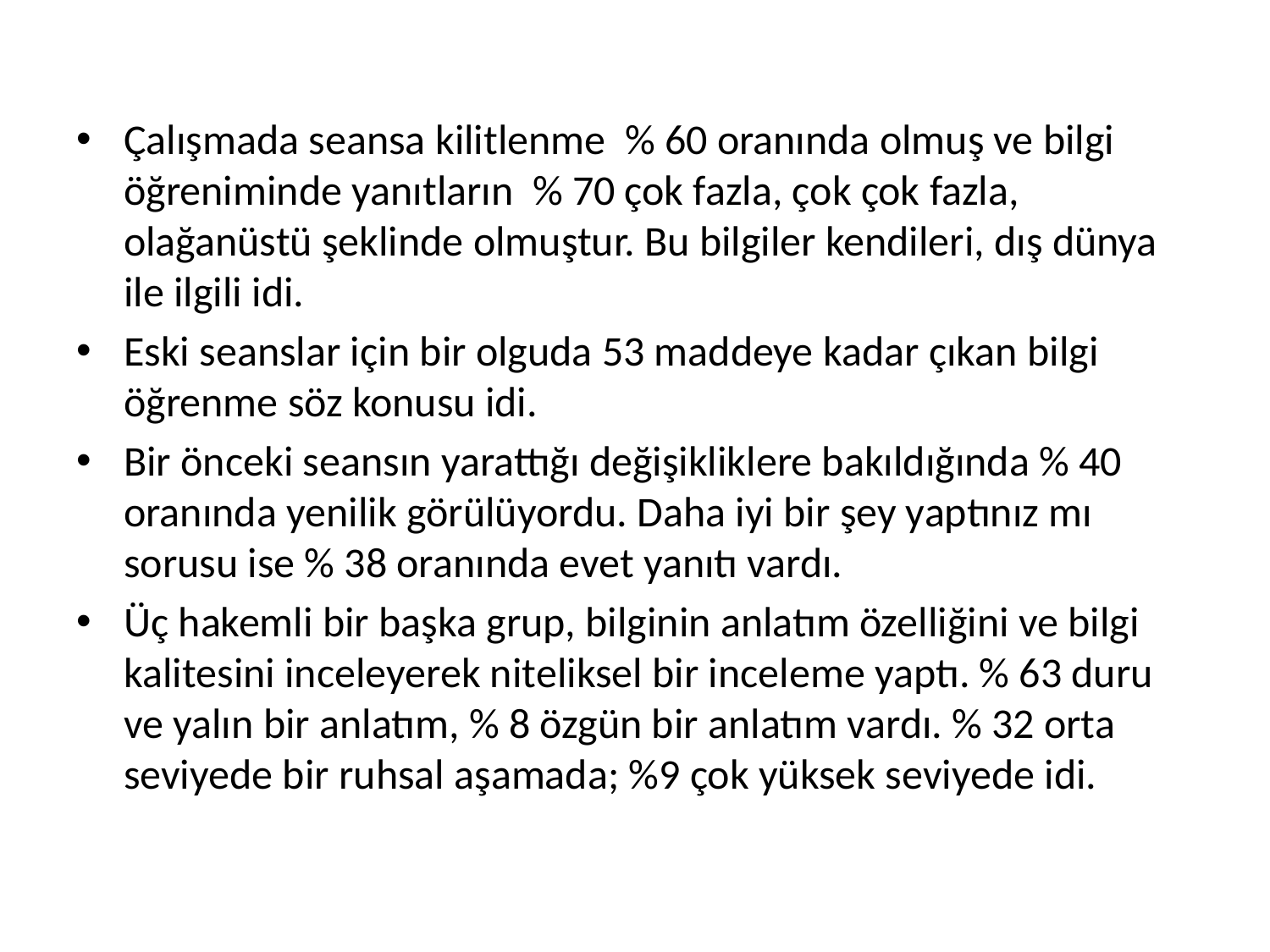

Çalışmada seansa kilitlenme  % 60 oranında olmuş ve bilgi öğreniminde yanıtların  % 70 çok fazla, çok çok fazla, olağanüstü şeklinde olmuştur. Bu bilgiler kendileri, dış dünya ile ilgili idi.
Eski seanslar için bir olguda 53 maddeye kadar çıkan bilgi öğrenme söz konusu idi.
Bir önceki seansın yarattığı değişikliklere bakıldığında % 40 oranında yenilik görülüyordu. Daha iyi bir şey yaptınız mı sorusu ise % 38 oranında evet yanıtı vardı.
Üç hakemli bir başka grup, bilginin anlatım özelliğini ve bilgi kalitesini inceleyerek niteliksel bir inceleme yaptı. % 63 duru ve yalın bir anlatım, % 8 özgün bir anlatım vardı. % 32 orta seviyede bir ruhsal aşamada; %9 çok yüksek seviyede idi.